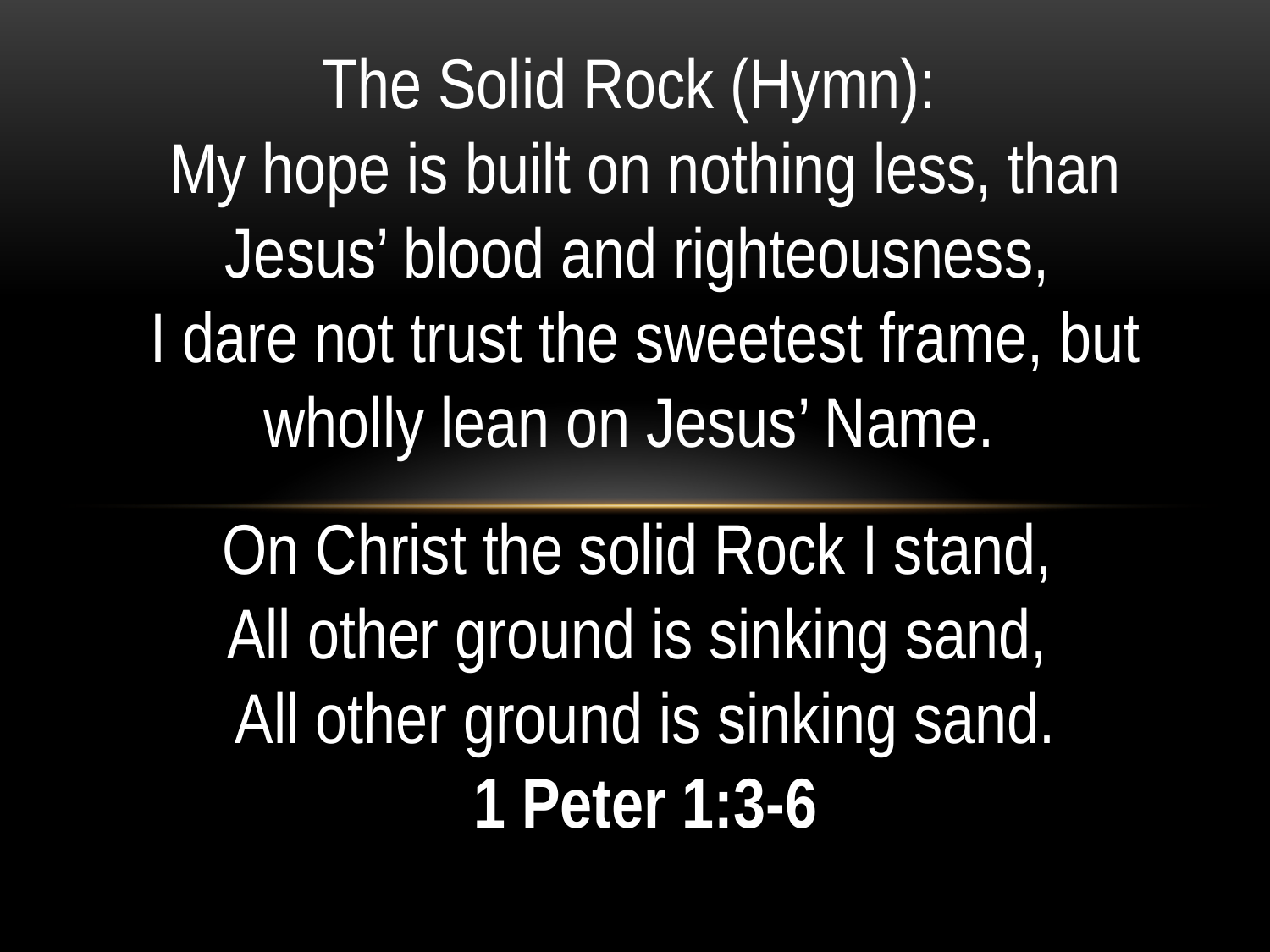

The Solid Rock (Hymn):
My hope is built on nothing less, than Jesus’ blood and righteousness,
I dare not trust the sweetest frame, but wholly lean on Jesus’ Name.

On Christ the solid Rock I stand,
All other ground is sinking sand,
All other ground is sinking sand.
1 Peter 1:3-6